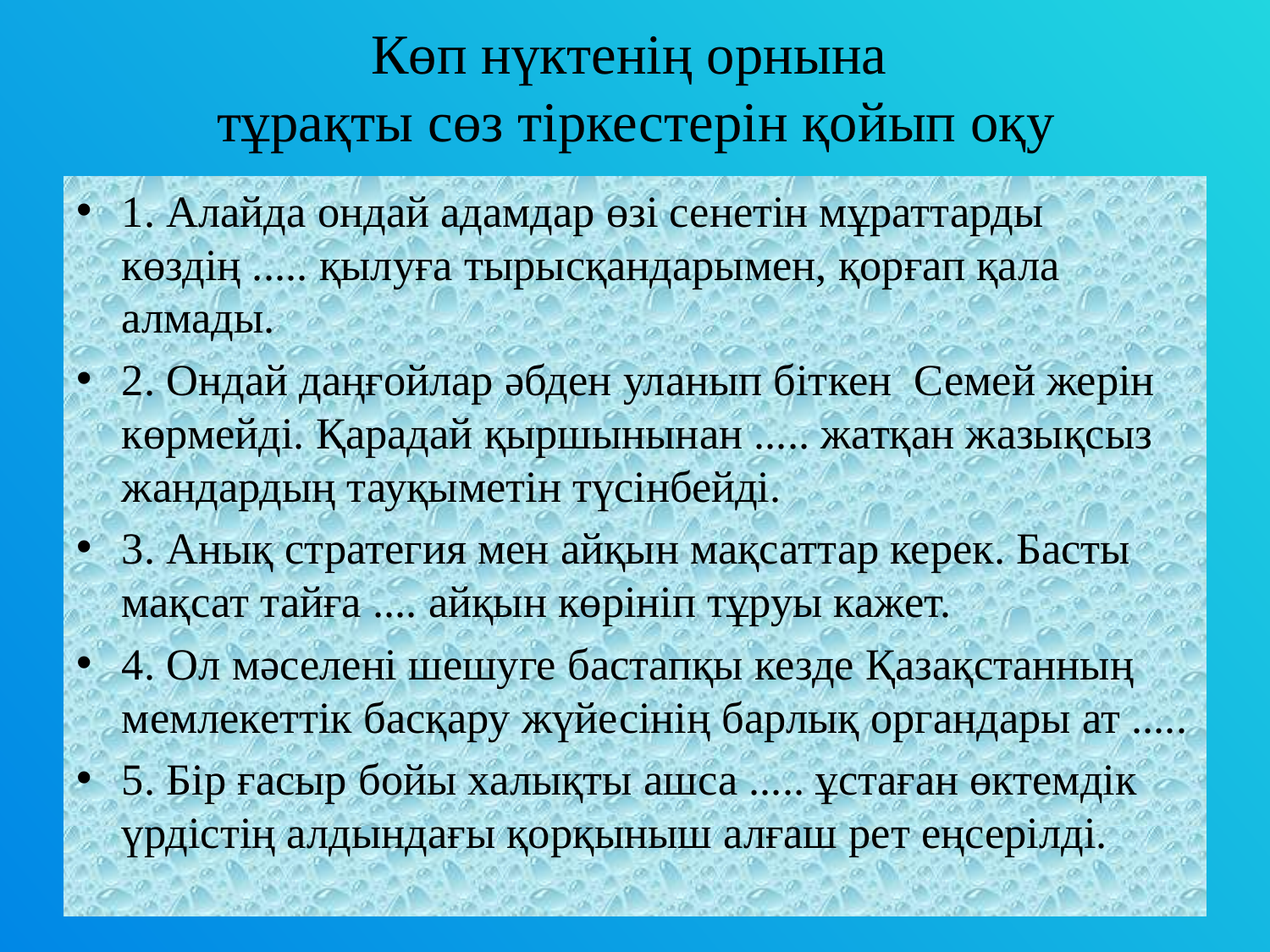

# Көп нүктенің орнына тұрақты сөз тіркестерін қойып оқу
1. Алайда ондай адамдар өзі сенетін мұраттарды көздің ..... қылуға тырысқандарымен, қорғап қала алмады.
2. Ондай даңғойлар әбден уланып біткен  Семей жерін көрмейді. Қарадай қыршынынан ..... жатқан жазықсыз жандардың тауқыметін түсінбейді.
3. Анық стратегия мен айқын мақсаттар керек. Басты мақсат тайға .... айқын көрініп тұруы кажет.
4. Ол мәселені шешуге бастапқы кезде Қазақстанның мемлекеттік басқару жүйесінің барлық органдары ат .....
5. Бір ғасыр бойы халықты ашса ..... ұстаған өктемдік үрдістің алдындағы қорқыныш алғаш рет еңсерілді.